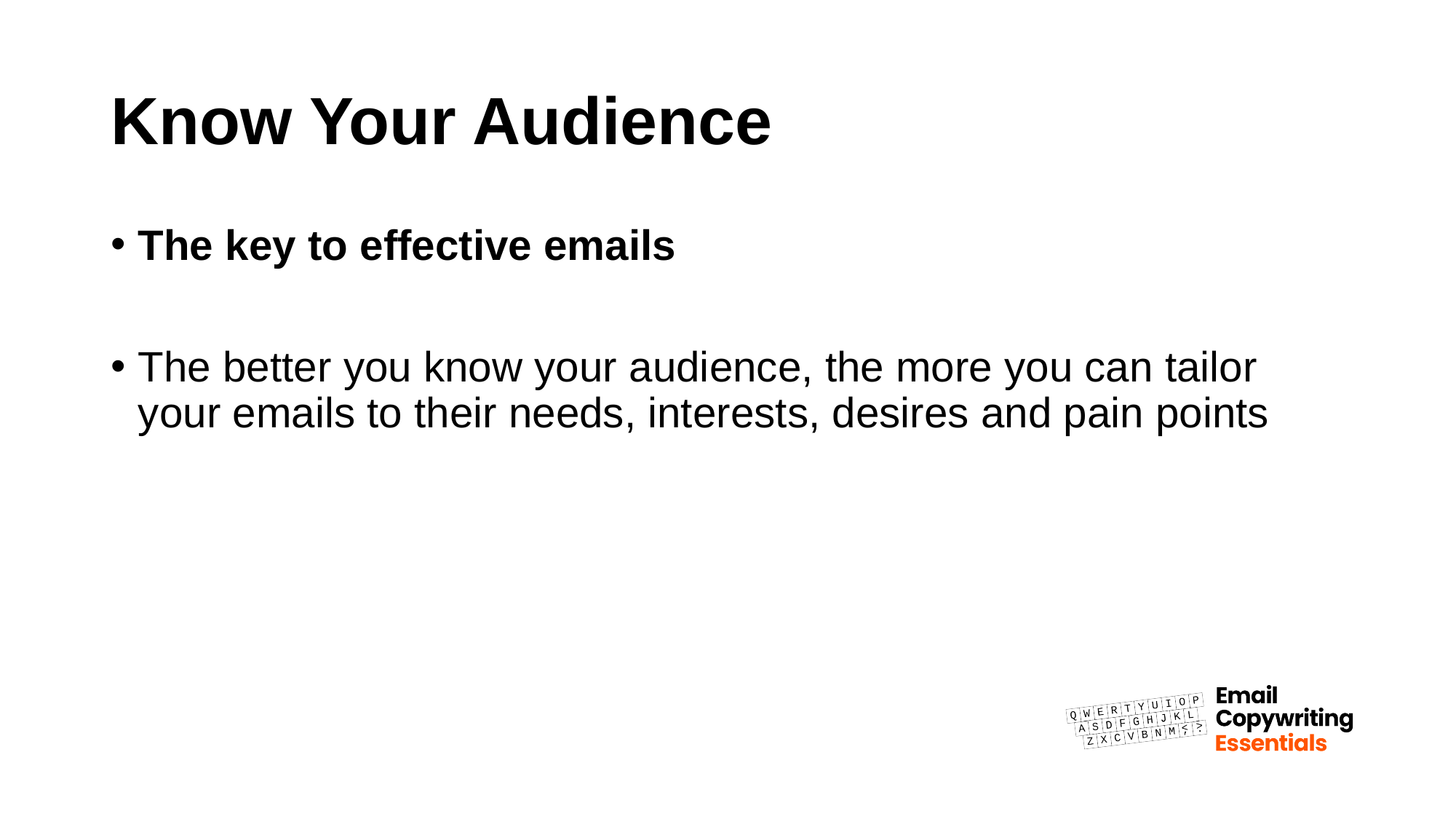

# Know Your Audience
The key to effective emails

The better you know your audience, the more you can tailor your emails to their needs, interests, desires and pain points